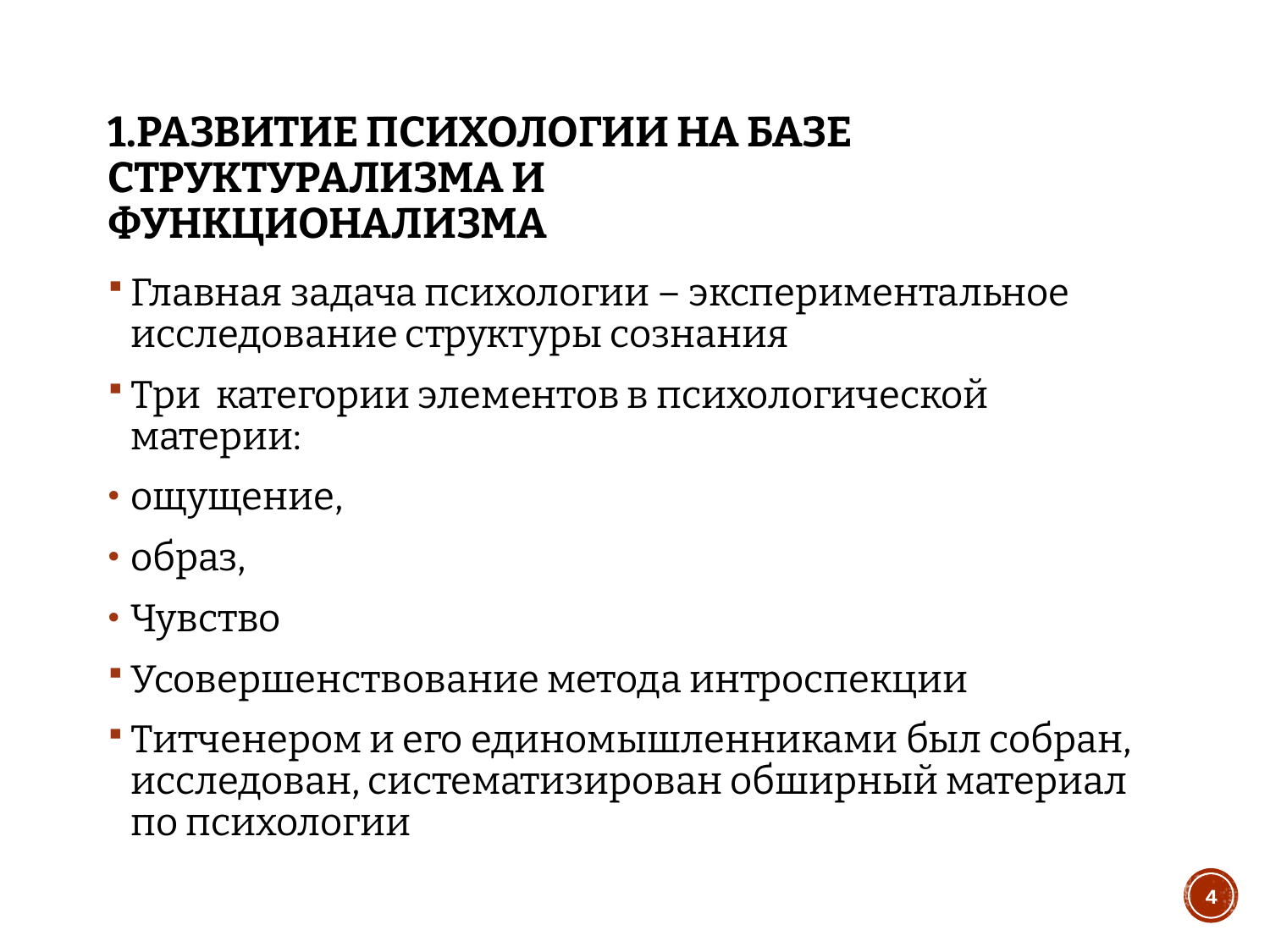

# 1.Развитие психологии на базе структурализма и функционализма
Главная задача психологии – экспериментальное  исследование структуры сознания
Три  категории элементов в психологической материи:
ощущение,
образ,
Чувство
Усовершенствование метода интроспекции
Титченером и его единомышленниками был собран, исследован, систематизирован обширный материал по психологии

4